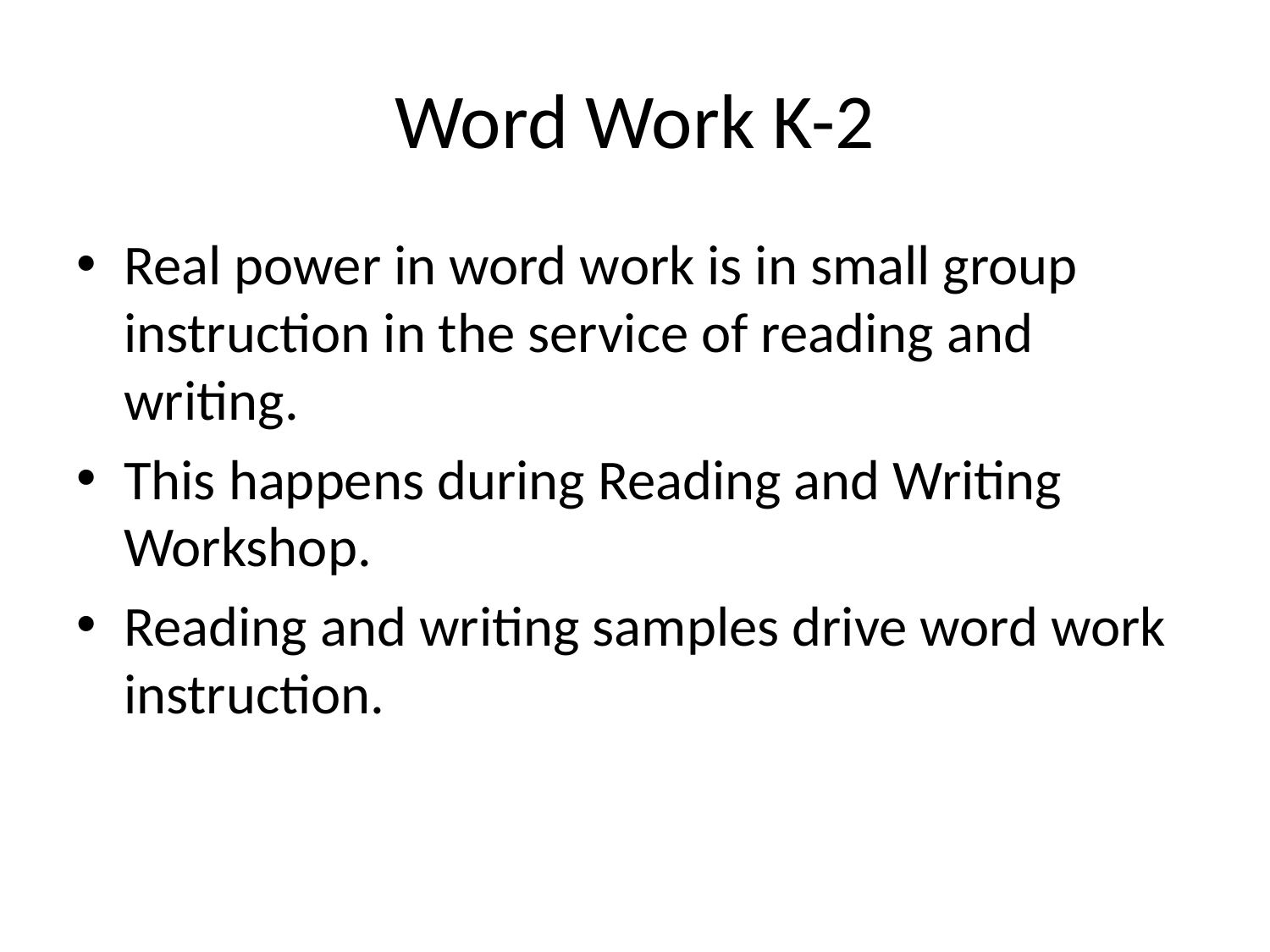

# Word Work K-2
Real power in word work is in small group instruction in the service of reading and writing.
This happens during Reading and Writing Workshop.
Reading and writing samples drive word work instruction.